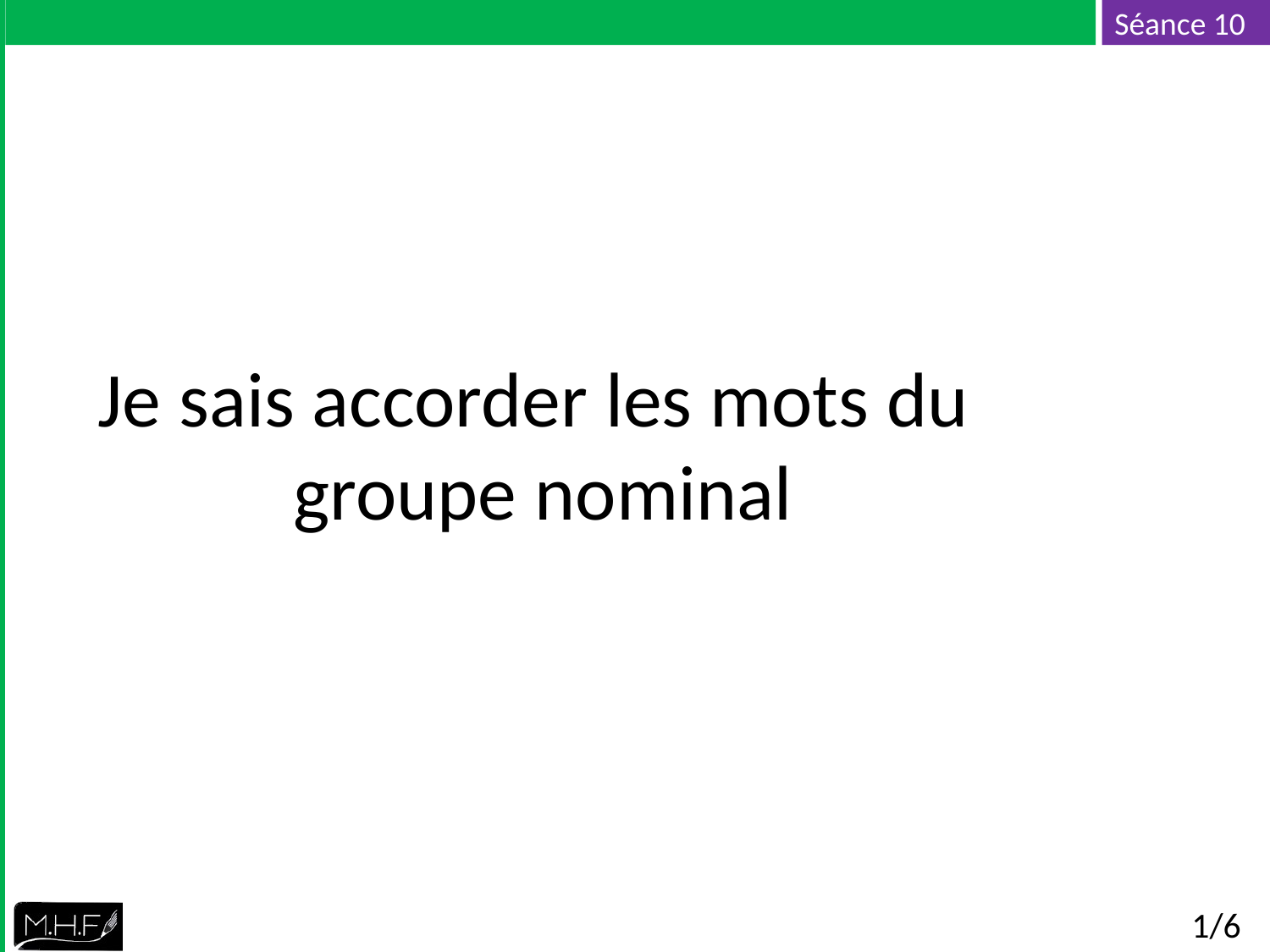

Je sais accorder les mots du
 groupe nominal
1/6